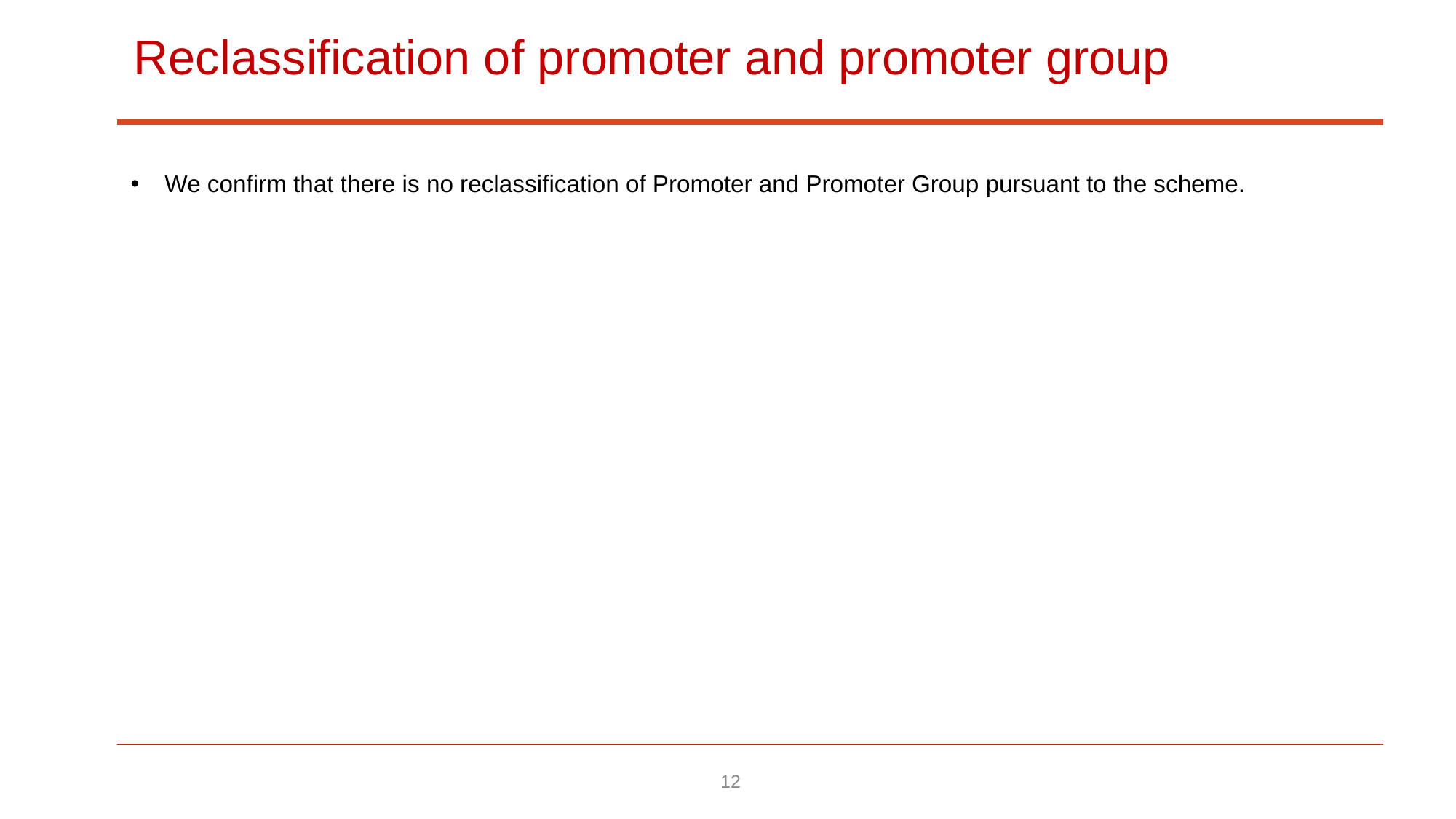

# Reclassification of promoter and promoter group
We confirm that there is no reclassification of Promoter and Promoter Group pursuant to the scheme.

12